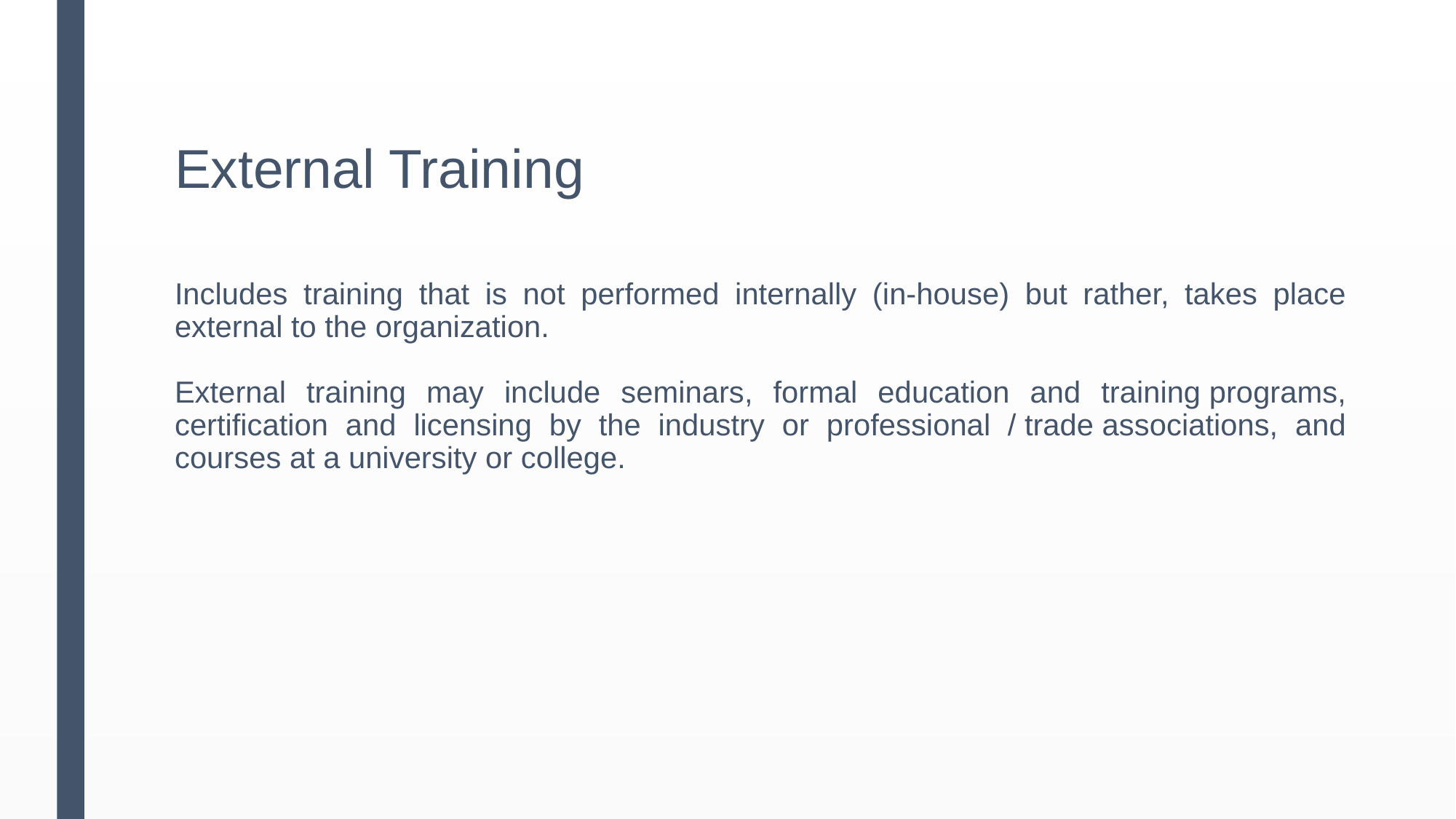

# External Training
Includes training that is not performed internally (in-house) but rather, takes place external to the organization.

External training may include seminars, formal education and training programs, certification and licensing by the industry or professional / trade associations, and courses at a university or college.